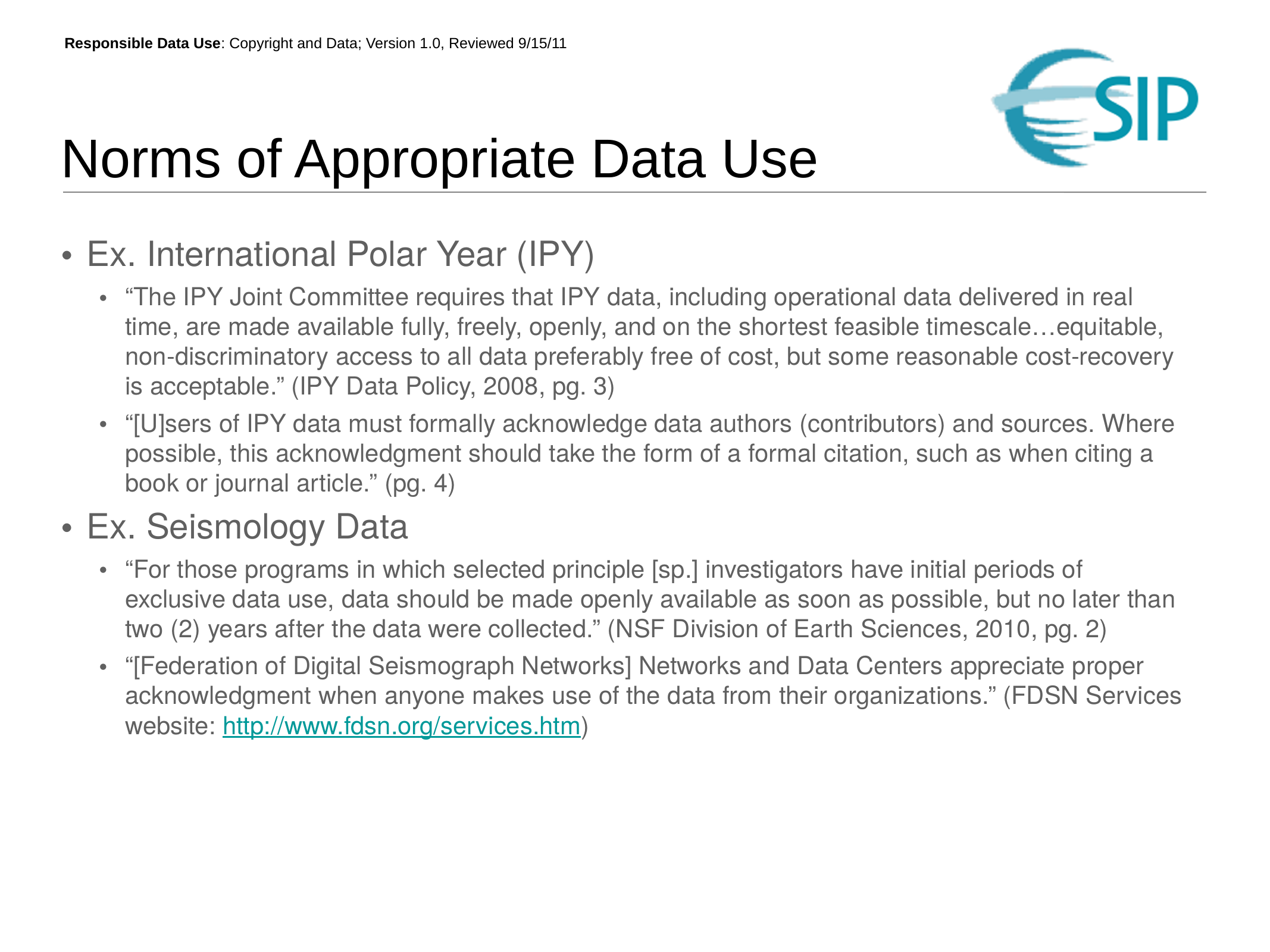

# Norms of Appropriate Data Use
Ex. International Polar Year (IPY)
“The IPY Joint Committee requires that IPY data, including operational data delivered in real time, are made available fully, freely, openly, and on the shortest feasible timescale…equitable, non-discriminatory access to all data preferably free of cost, but some reasonable cost-recovery is acceptable.” (IPY Data Policy, 2008, pg. 3)
“[U]sers of IPY data must formally acknowledge data authors (contributors) and sources. Where possible, this acknowledgment should take the form of a formal citation, such as when citing a book or journal article.” (pg. 4)
Ex. Seismology Data
“For those programs in which selected principle [sp.] investigators have initial periods of exclusive data use, data should be made openly available as soon as possible, but no later than two (2) years after the data were collected.” (NSF Division of Earth Sciences, 2010, pg. 2)
“[Federation of Digital Seismograph Networks] Networks and Data Centers appreciate proper acknowledgment when anyone makes use of the data from their organizations.” (FDSN Services website: http://www.fdsn.org/services.htm)